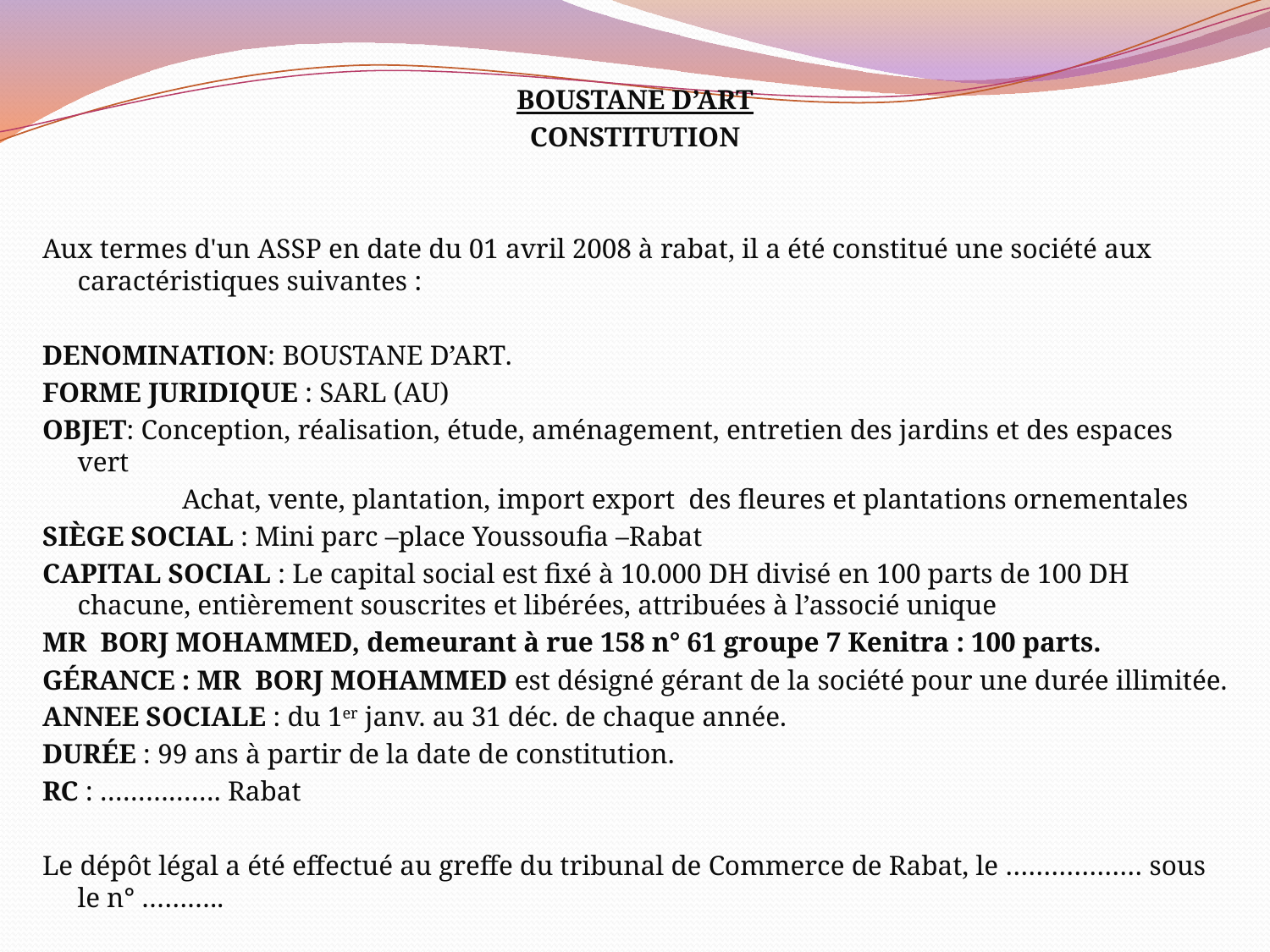

#

boustane d’ART
constitution

Aux termes d'un ASSP en date du 01 avril 2008 à rabat, il a été constitué une société aux caractéristiques suivantes :

DENOMINATION: BOUSTANE D’ART.
Forme juridique : SARL (AU)
Objet: Conception, réalisation, étude, aménagement, entretien des jardins et des espaces vert
                    Achat, vente, plantation, import export  des fleures et plantations ornementales
siège social : Mini parc –place Youssoufia –Rabat
Capital social : Le capital social est fixé à 10.000 DH divisé en 100 parts de 100 DH chacune, entièrement souscrites et libérées, attribuées à l’associé unique
MR  BORJ MOHAMMED, demeurant à rue 158 n° 61 groupe 7 Kenitra : 100 parts.
Gérance : MR  BORJ MOHAMMED est désigné gérant de la société pour une durée illimitée.
ANNEE SOCIALE : du 1er janv. au 31 déc. de chaque année.
Durée : 99 ans à partir de la date de constitution.
RC : ……………. Rabat

Le dépôt légal a été effectué au greffe du tribunal de Commerce de Rabat, le ……………… sous le n° ………..